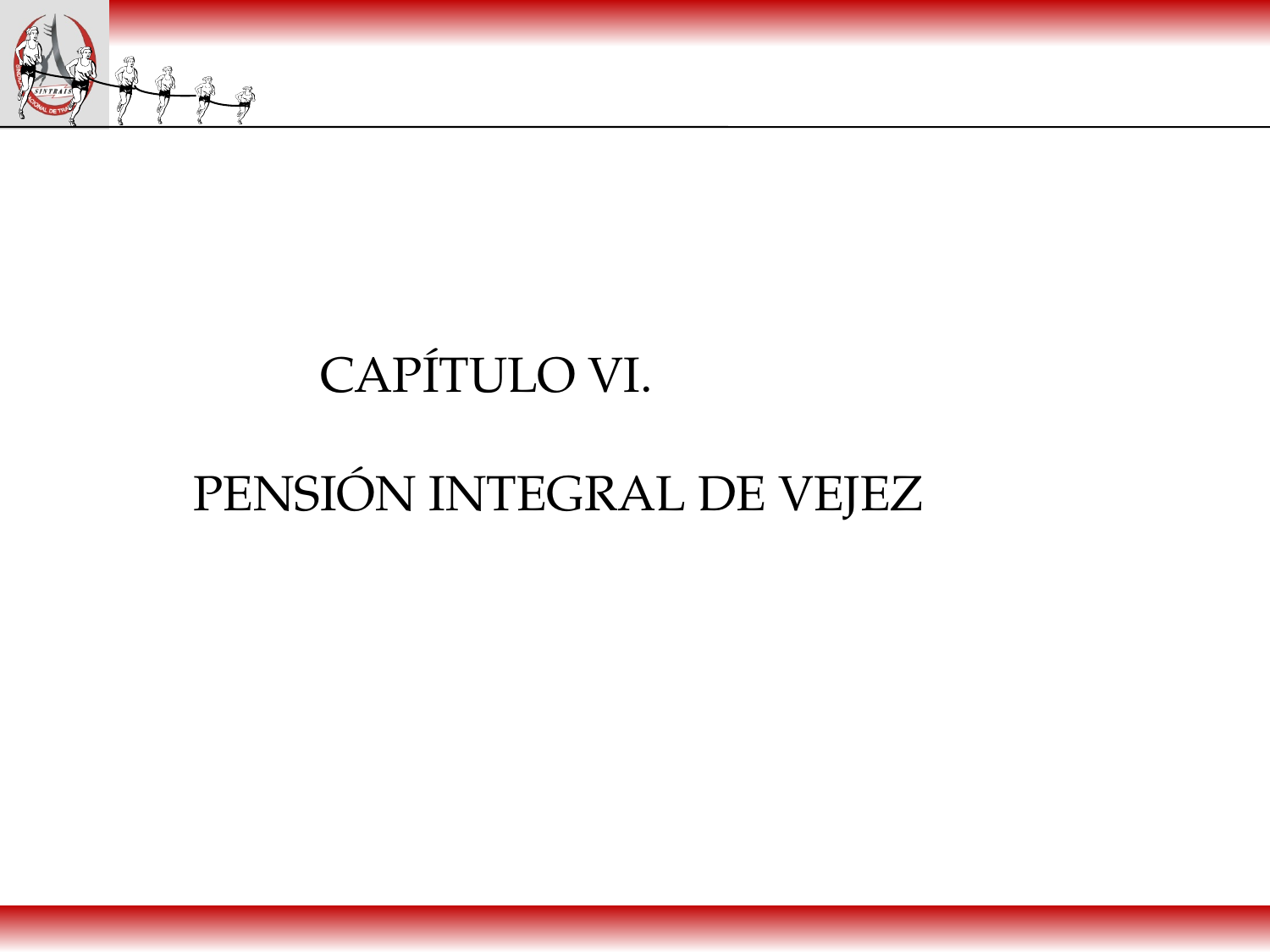

#

CAPÍTULO VI.

PENSIÓN INTEGRAL DE VEJEZ